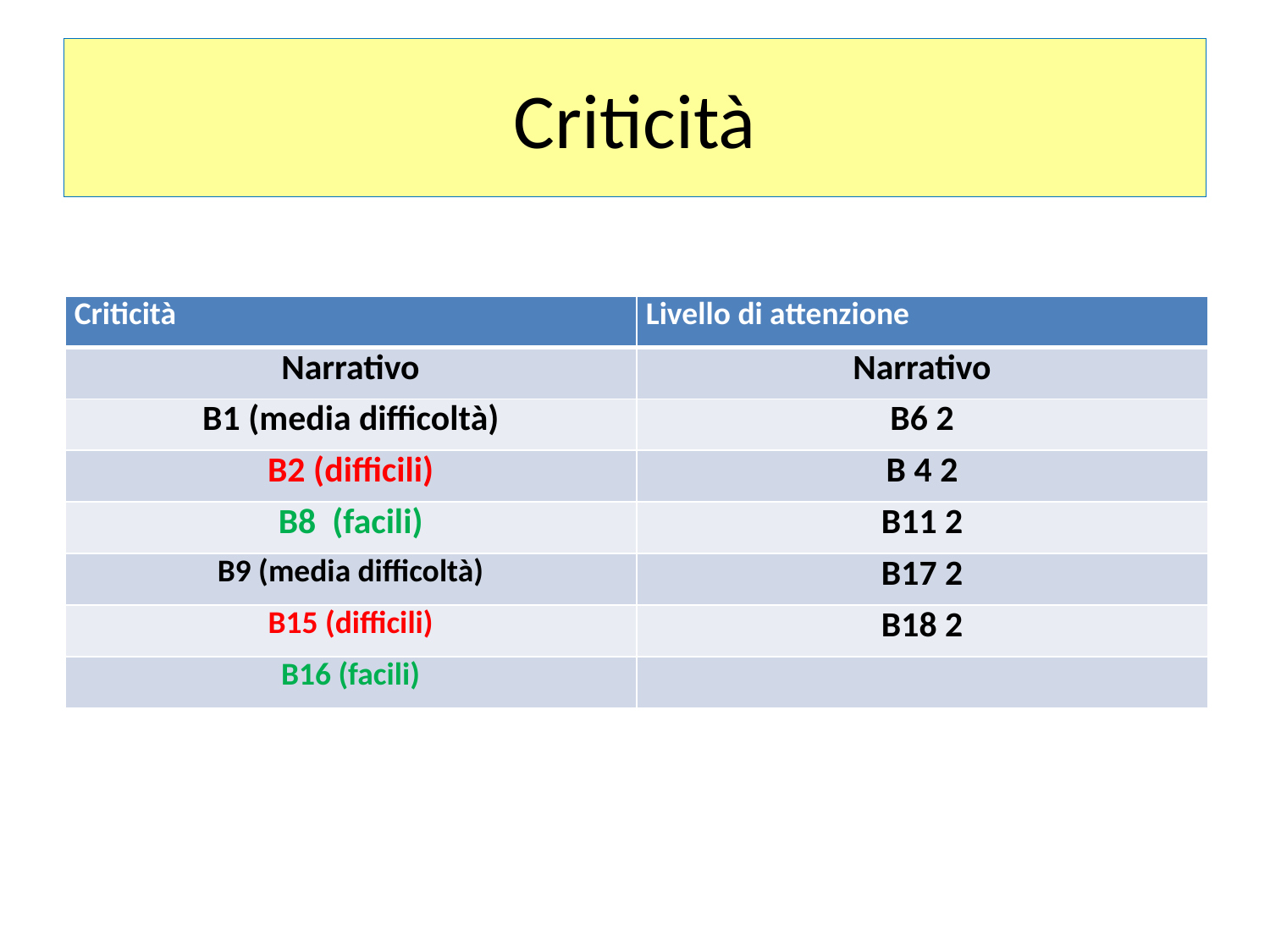

# Criticità
| Criticità | Livello di attenzione |
| --- | --- |
| Narrativo | Narrativo |
| B1 (media difficoltà) | B6 2 |
| B2 (difficili) | B 4 2 |
| B8 (facili) | B11 2 |
| B9 (media difficoltà) | B17 2 |
| B15 (difficili) | B18 2 |
| B16 (facili) |  |